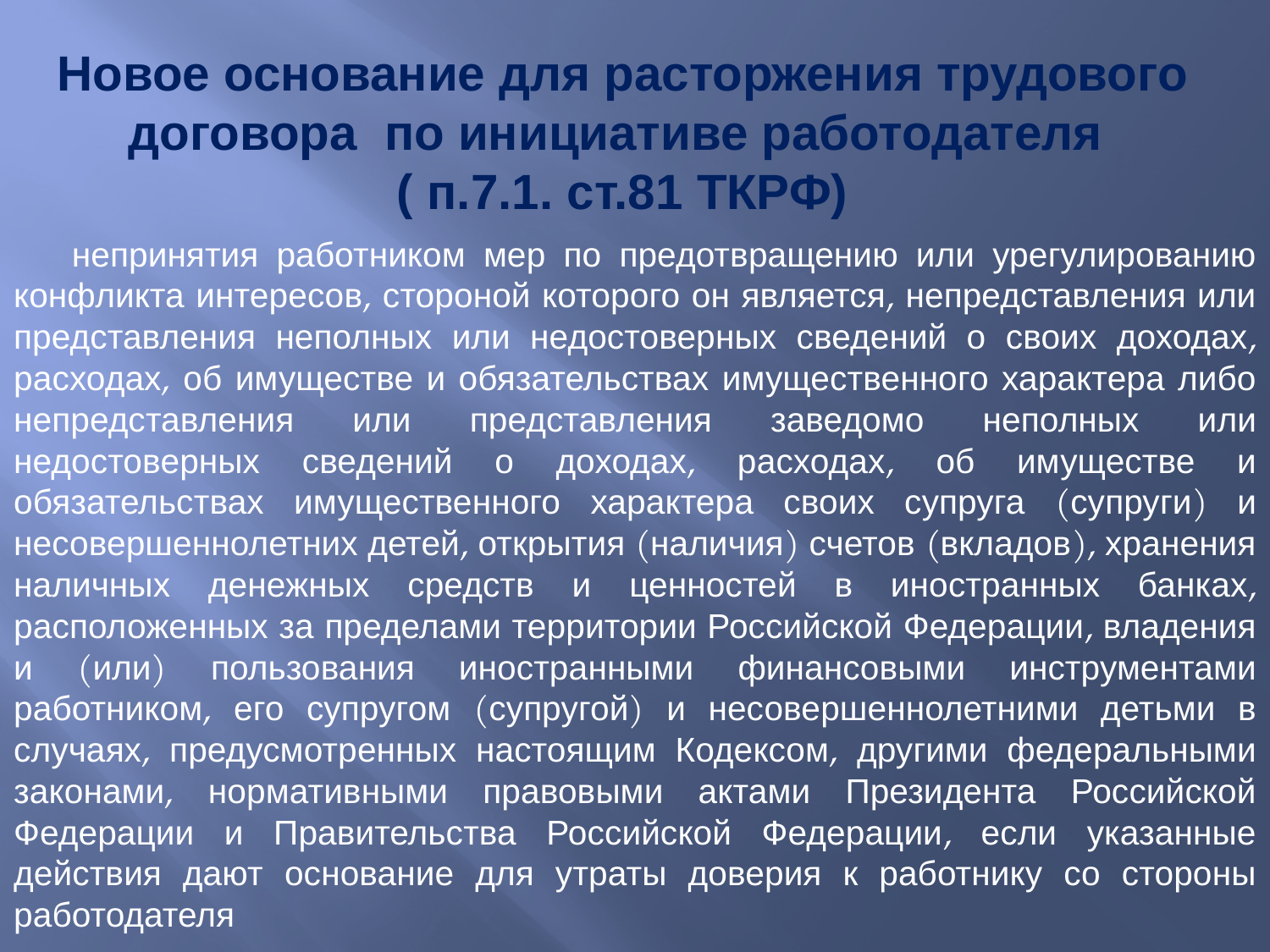

# Новое основание для расторжения трудового договора  по инициативе работодателя ( п.7.1. ст.81 ТКРФ)
      непринятия работником мер по предотвращению или урегулированию конфликта интересов, стороной которого он является, непредставления или представления неполных или недостоверных сведений о своих доходах, расходах, об имуществе и обязательствах имущественного характера либо непредставления или представления заведомо неполных или недостоверных сведений о доходах, расходах, об имуществе и обязательствах имущественного характера своих супруга (супруги) и несовершеннолетних детей, открытия (наличия) счетов (вкладов), хранения наличных денежных средств и ценностей в иностранных банках, расположенных за пределами территории Российской Федерации, владения и (или) пользования иностранными финансовыми инструментами работником, его супругом (супругой) и несовершеннолетними детьми в случаях, предусмотренных настоящим Кодексом, другими федеральными законами, нормативными правовыми актами Президента Российской Федерации и Правительства Российской Федерации, если указанные действия дают основание для утраты доверия к работнику со стороны работодателя